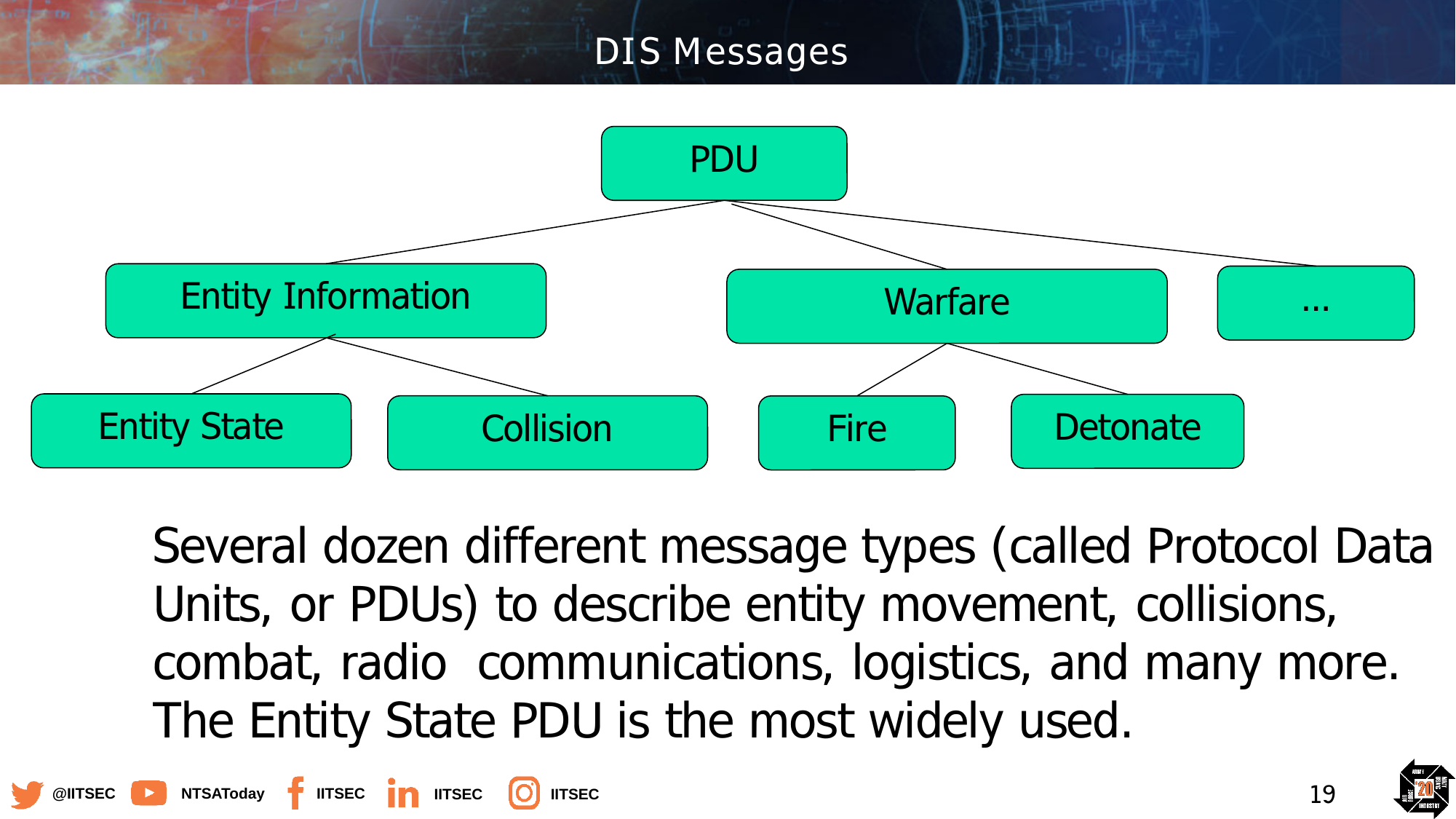

# DIS Messages
PDU
Entity Information
…
Warfare
Entity State
Detonate
Collision
Fire
Several dozen different message types (called Protocol Data
Units, or PDUs) to describe entity movement, collisions,
combat, radio  communications, logistics, and many more.
The Entity State PDU is the most widely used.
19